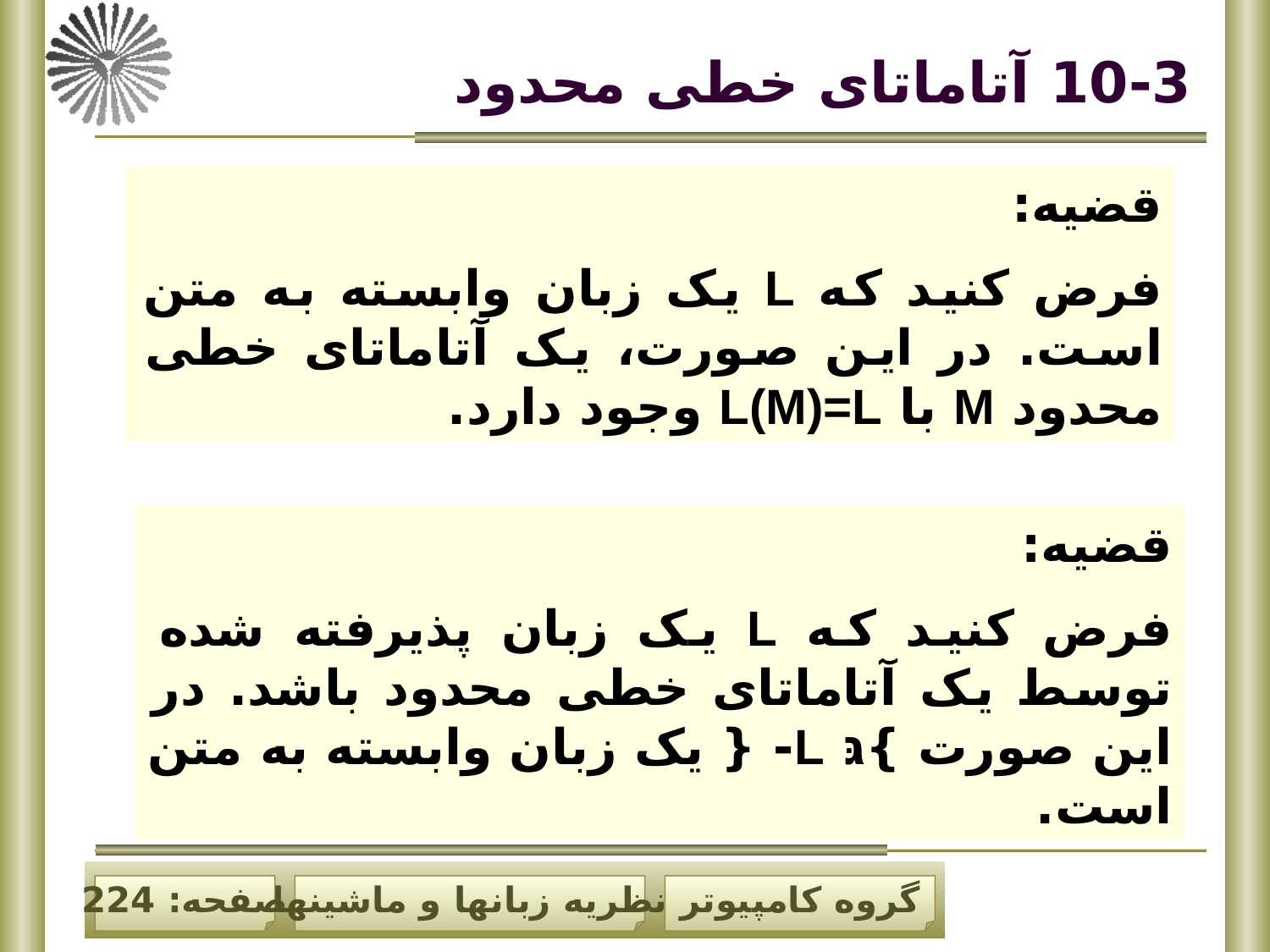

# 10-3 آتاماتای خطی محدود
قضیه:
فرض کنید که L یک زبان وابسته به متن است. در این صورت، یک آتاماتای خطی محدود M با L(M)=L وجود دارد.
قضیه:
فرض کنید که L یک زبان پذیرفته شده توسط یک آتاماتای خطی محدود باشد. در این صورت }גּ L- { یک زبان وابسته به متن است.